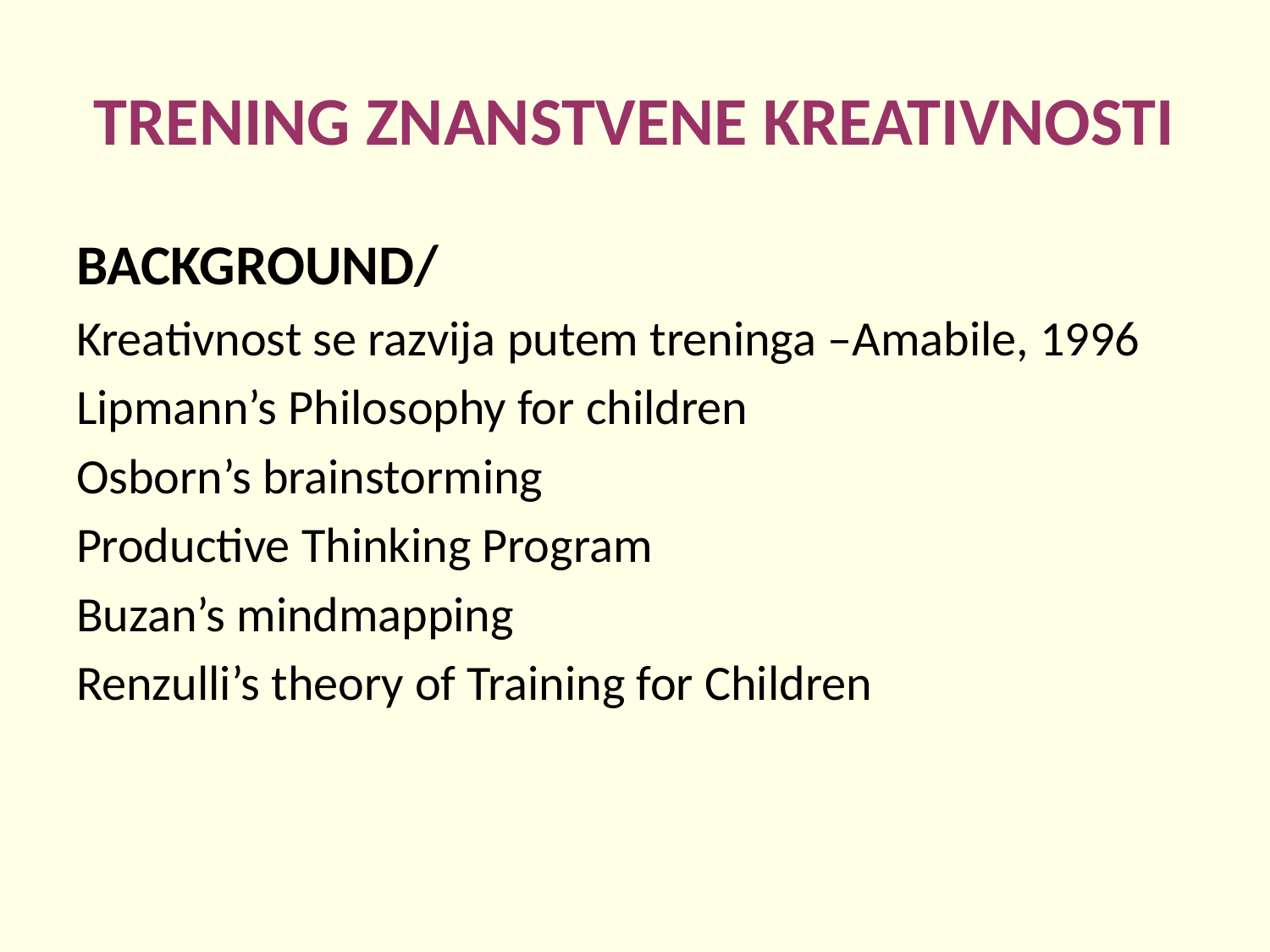

# TRENING ZNANSTVENE KREATIVNOSTI
BACKGROUND/
Kreativnost se razvija putem treninga –Amabile, 1996
Lipmann’s Philosophy for children
Osborn’s brainstorming
Productive Thinking Program
Buzan’s mindmapping
Renzulli’s theory of Training for Children